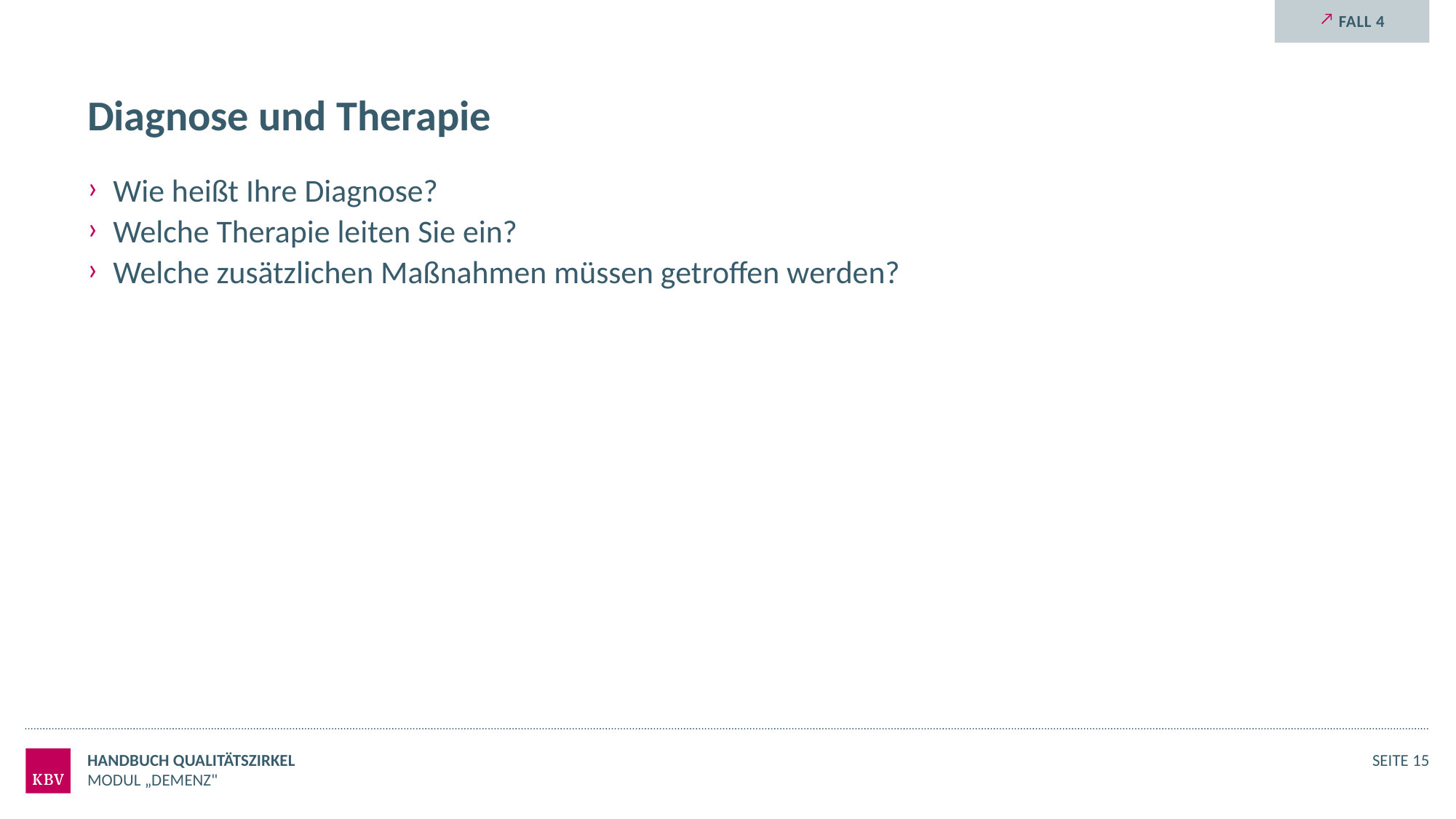

Fall 4
# Diagnose und Therapie
Wie heißt Ihre Diagnose?
Welche Therapie leiten Sie ein?
Welche zusätzlichen Maßnahmen müssen getroffen werden?
Handbuch Qualitätszirkel
Seite 15
Modul „Demenz"